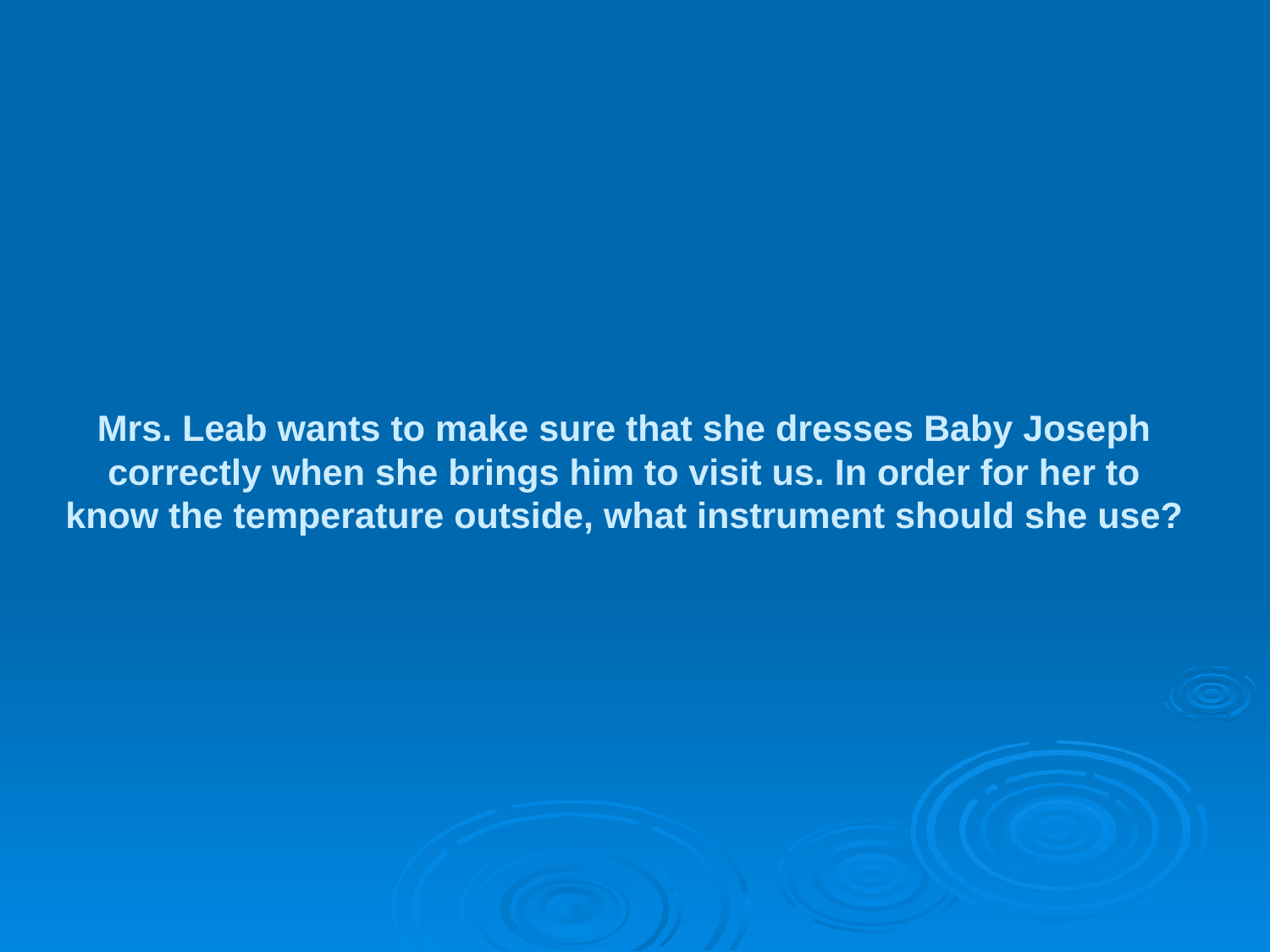

# Mrs. Leab wants to make sure that she dresses Baby Joseph correctly when she brings him to visit us. In order for her to know the temperature outside, what instrument should she use?